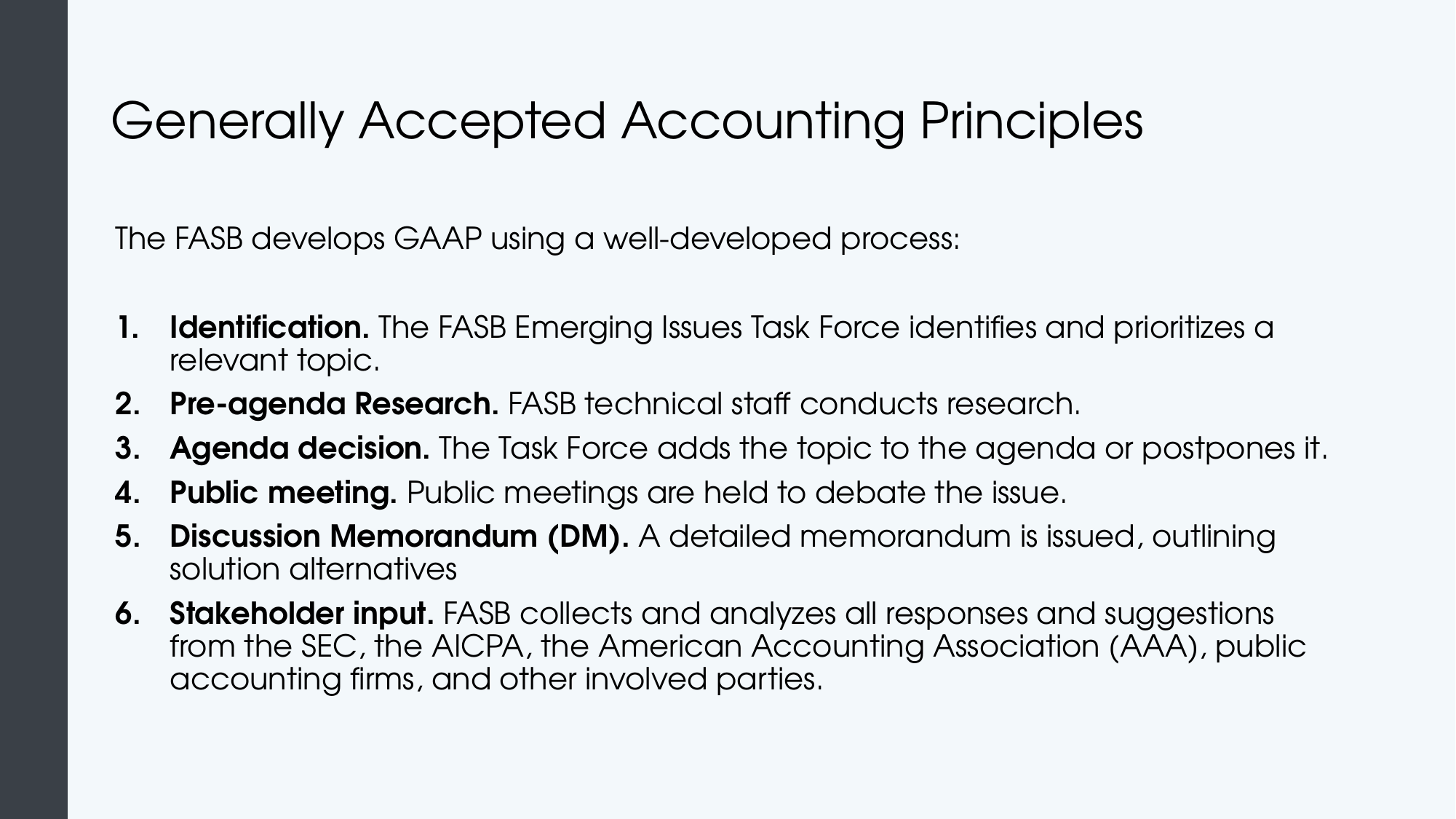

# Generally Accepted Accounting Principles
The FASB develops GAAP using a well-developed process:

Identification. The FASB Emerging Issues Task Force identifies and prioritizes a relevant topic.
Pre-agenda Research. FASB technical staff conducts research.
Agenda decision. The Task Force adds the topic to the agenda or postpones it.
Public meeting. Public meetings are held to debate the issue.
Discussion Memorandum (DM). A detailed memorandum is issued, outlining solution alternatives
Stakeholder input. FASB collects and analyzes all responses and suggestions from the SEC, the AICPA, the American Accounting Association (AAA), public accounting firms, and other involved parties.